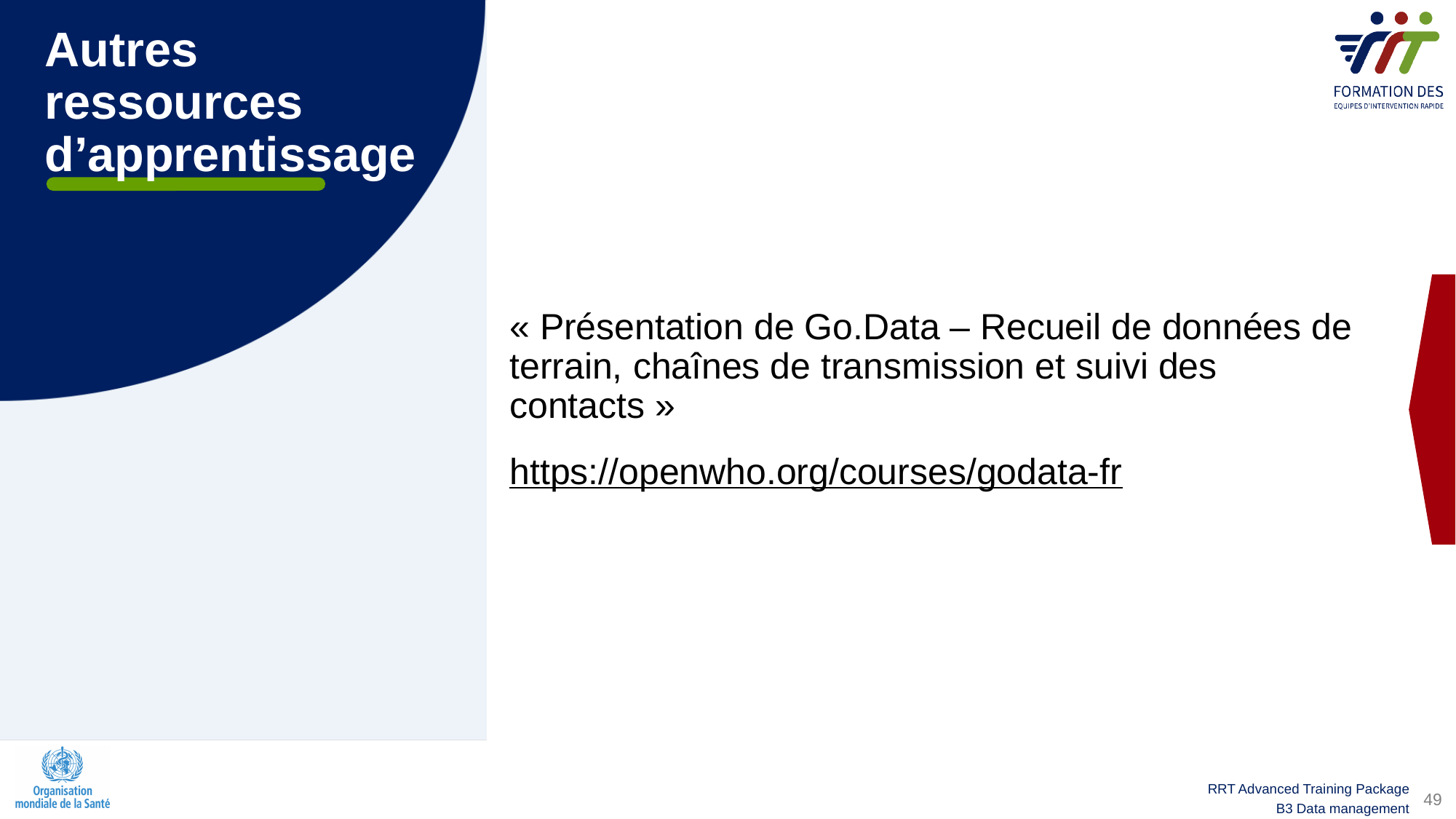

Autres ressources d’apprentissage
« Présentation de Go.Data – Recueil de données de terrain, chaînes de transmission et suivi des contacts »
https://openwho.org/courses/godata-fr